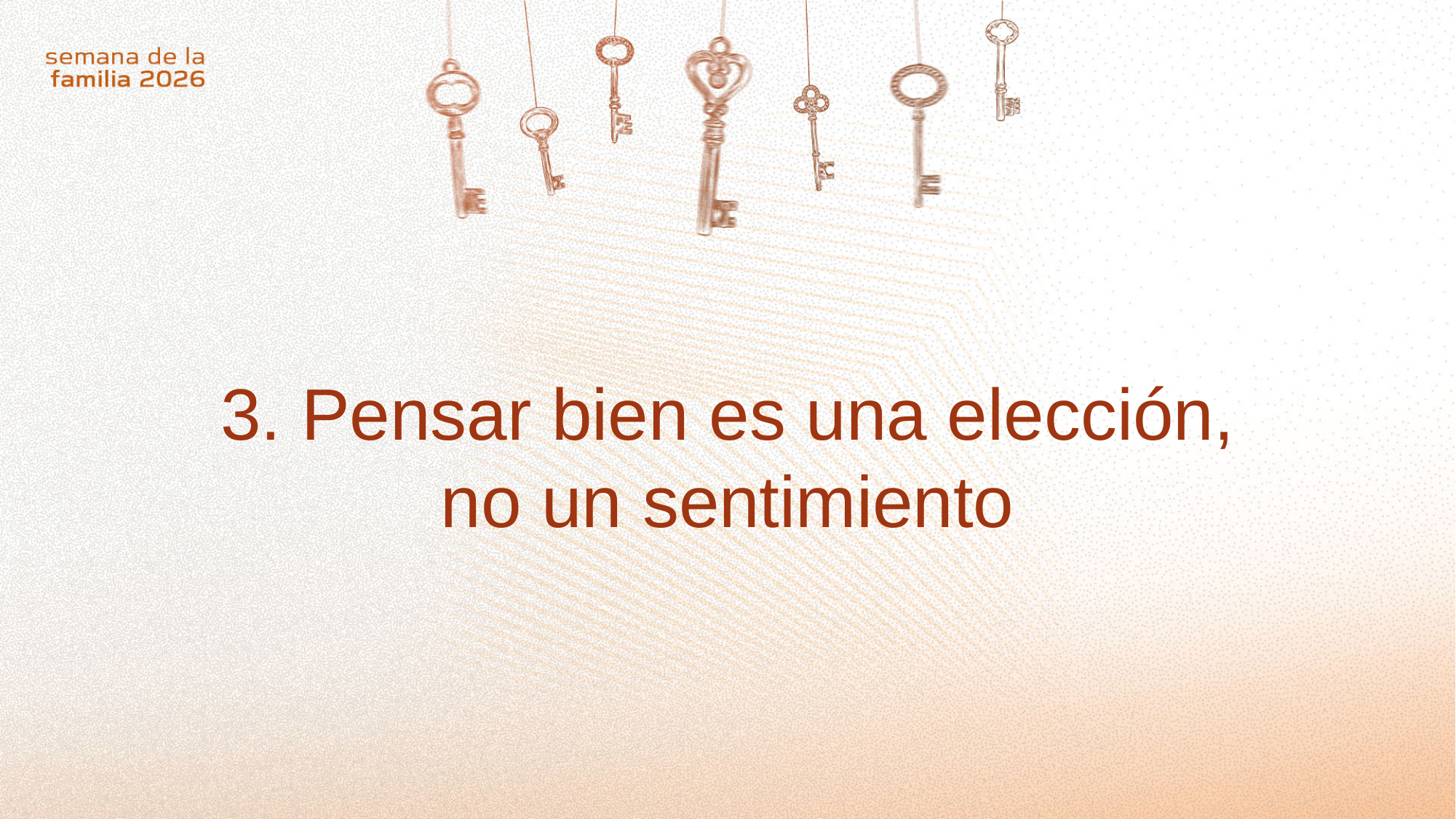

3. Pensar bien es una elección, no un sentimiento